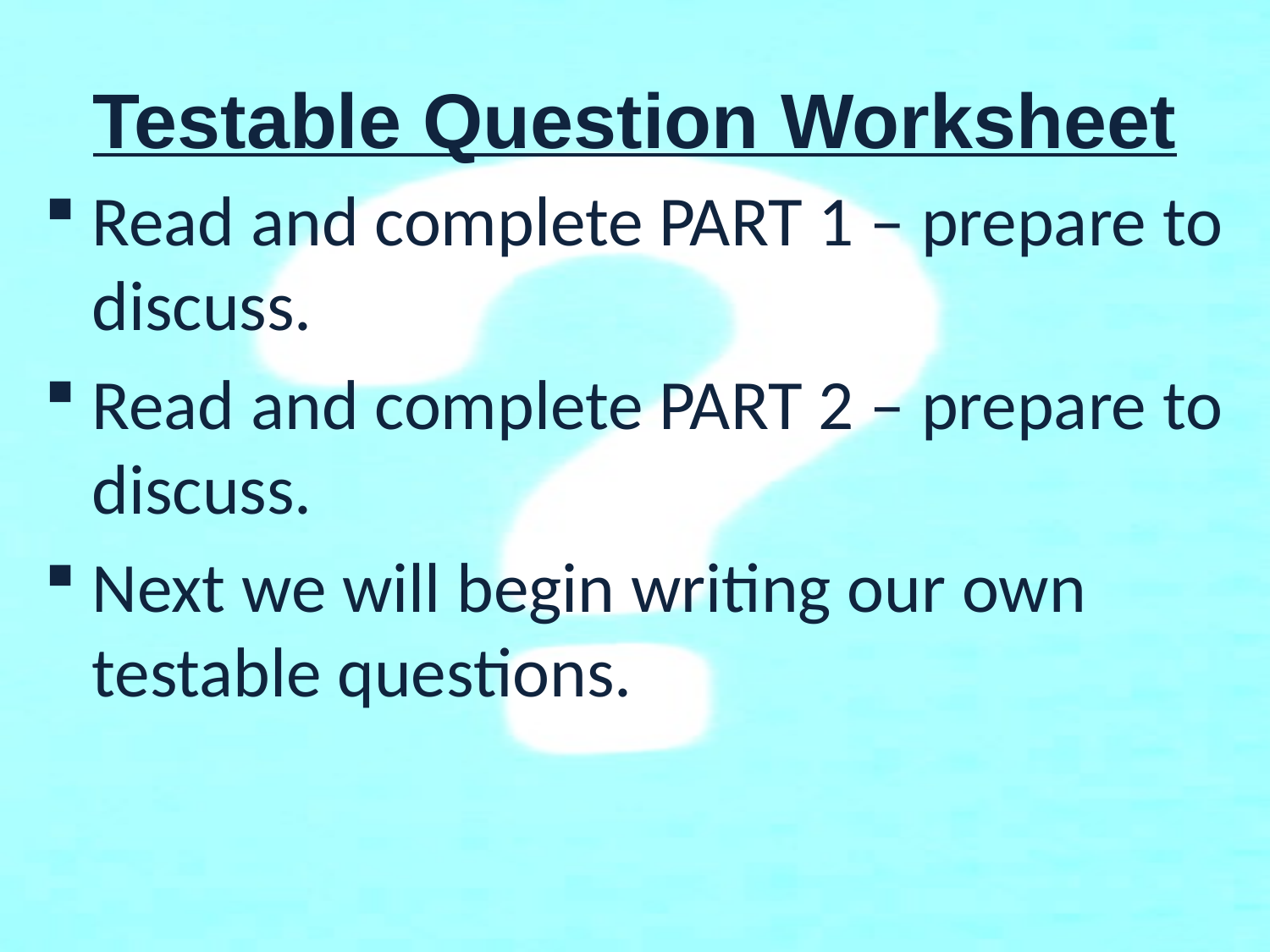

# Testable Question Worksheet
Read and complete PART 1 – prepare to discuss.
Read and complete PART 2 – prepare to discuss.
Next we will begin writing our own testable questions.